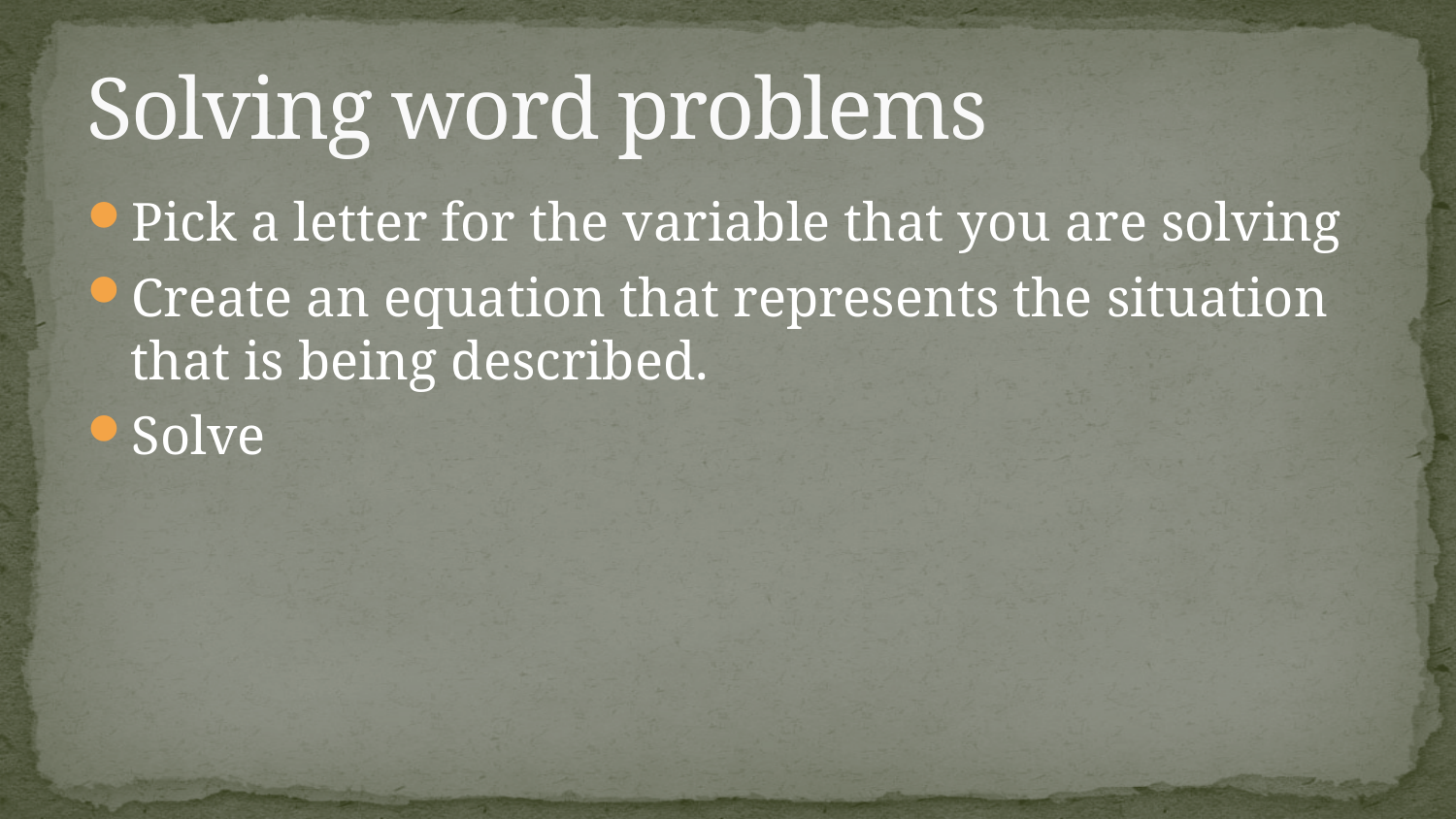

# Solving word problems
Pick a letter for the variable that you are solving
Create an equation that represents the situation that is being described.
Solve